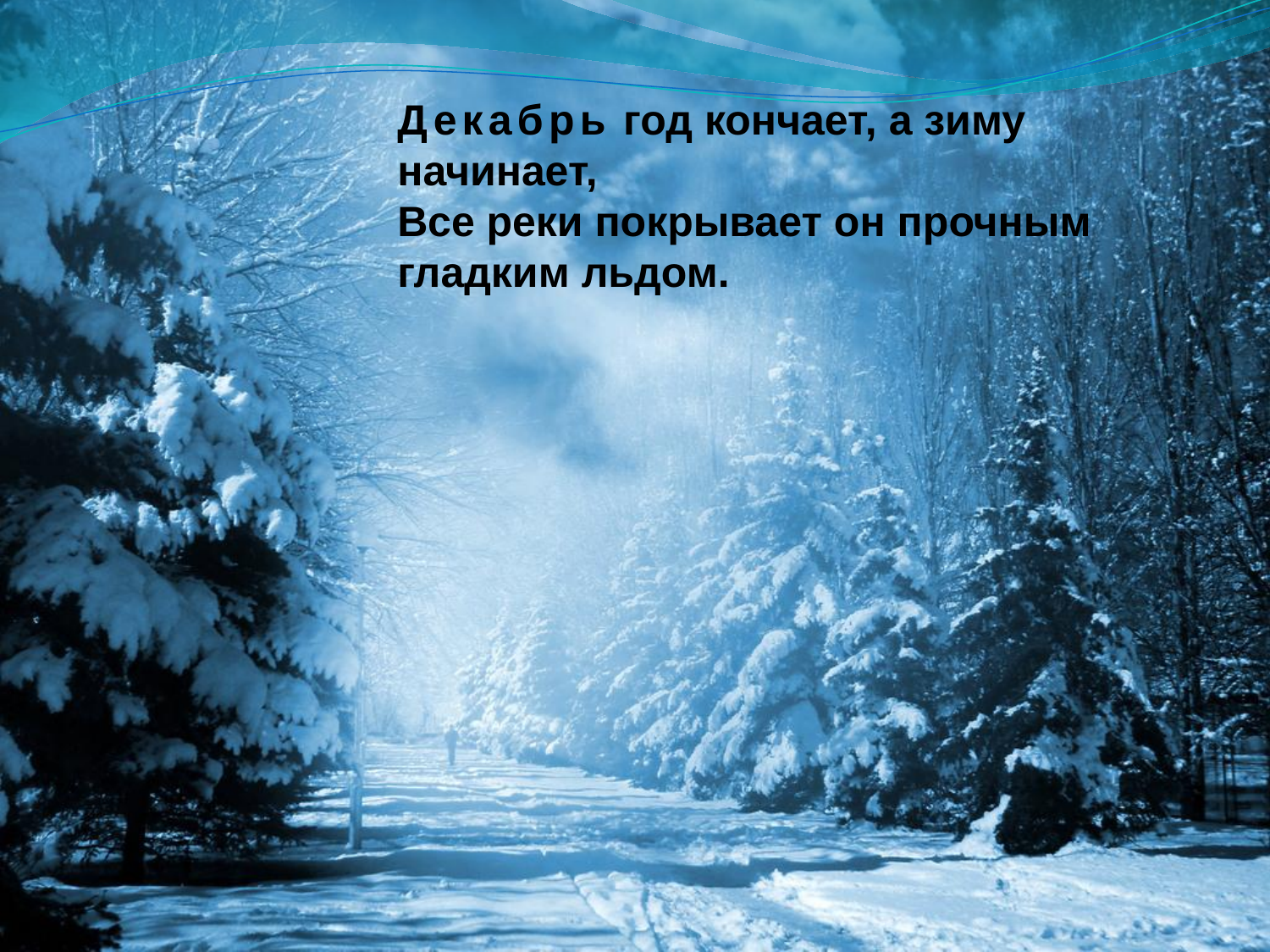

Декабрь год кончает, а зиму начинает,
Все реки покрывает он прочным гладким льдом.